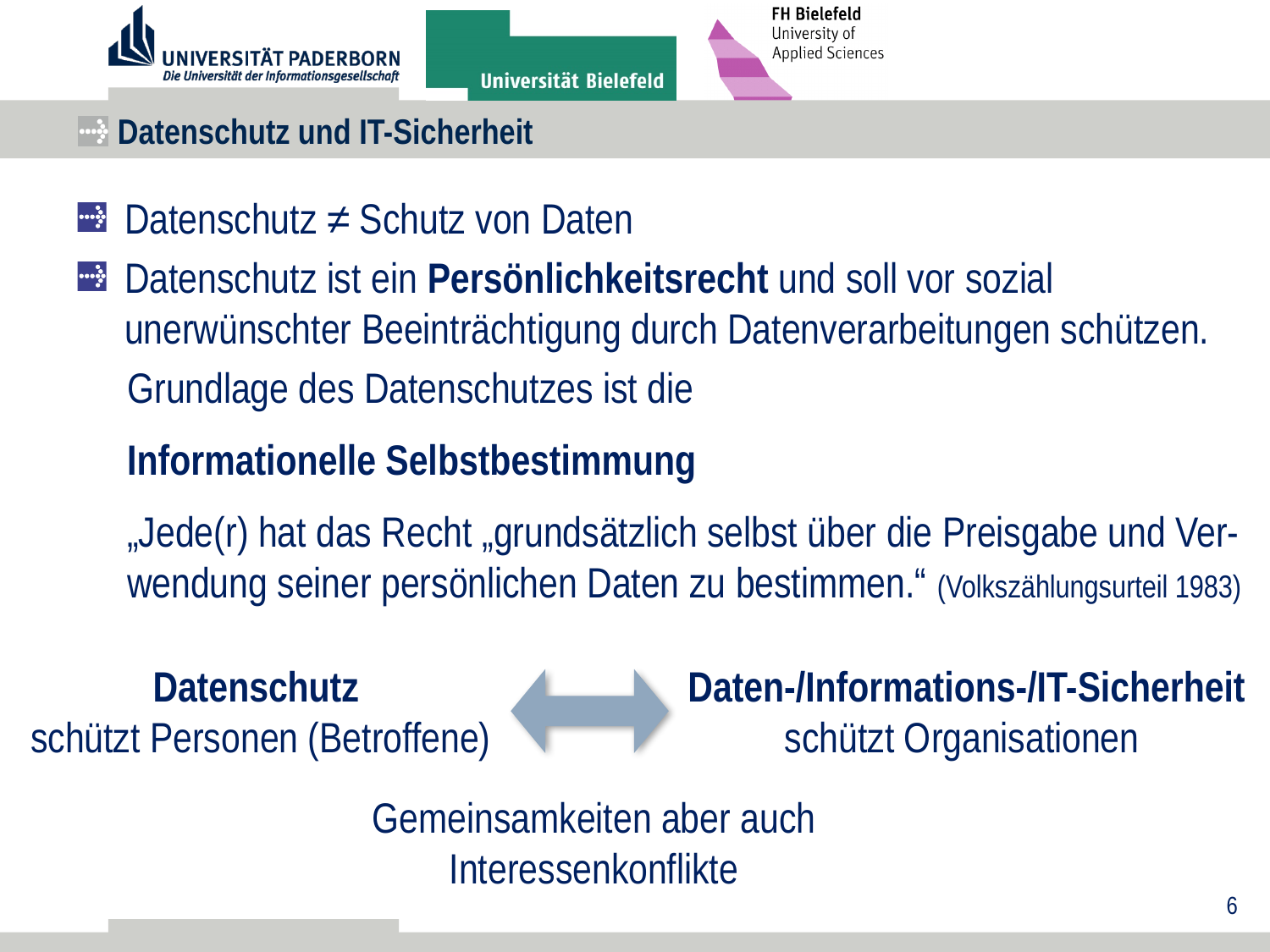

# Datenschutz und IT-Sicherheit
Datenschutz ≠ Schutz von Daten
Datenschutz ist ein Persönlichkeitsrecht und soll vor sozial unerwünschter Beeinträchtigung durch Datenverarbeitungen schützen.
Grundlage des Datenschutzes ist die
Informationelle Selbstbestimmung
„Jede(r) hat das Recht „grundsätzlich selbst über die Preisgabe und Ver-wendung seiner persönlichen Daten zu bestimmen.“ (Volkszählungsurteil 1983)

Datenschutz
schützt Personen (Betroffene)
Daten-/Informations-/IT-Sicherheit
schützt Organisationen

Gemeinsamkeiten aber auch
Interessenkonflikte
6